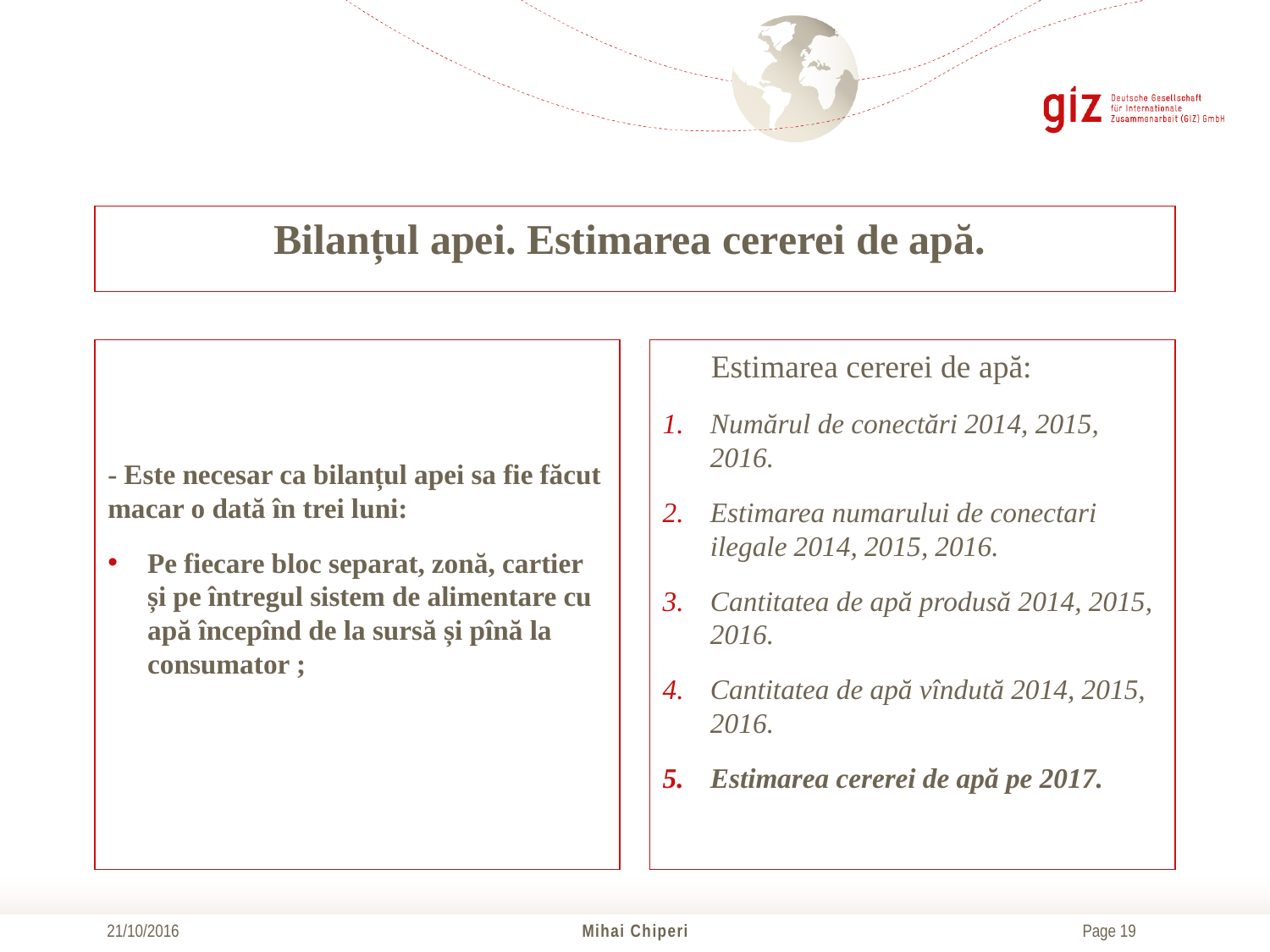

# Bilanțul apei. Estimarea cererei de apă.

- Este necesar ca bilanțul apei sa fie făcut macar o dată în trei luni:
Pe fiecare bloc separat, zonă, cartier și pe întregul sistem de alimentare cu apă începînd de la sursă și pînă la consumator ;

      Estimarea cererei de apă:
Numărul de conectări 2014, 2015, 2016.
Estimarea numarului de conectari ilegale 2014, 2015, 2016.
Cantitatea de apă produsă 2014, 2015, 2016.
Cantitatea de apă vîndută 2014, 2015, 2016.
Estimarea cererei de apă pe 2017.
21/10/2016
Mihai Chiperi